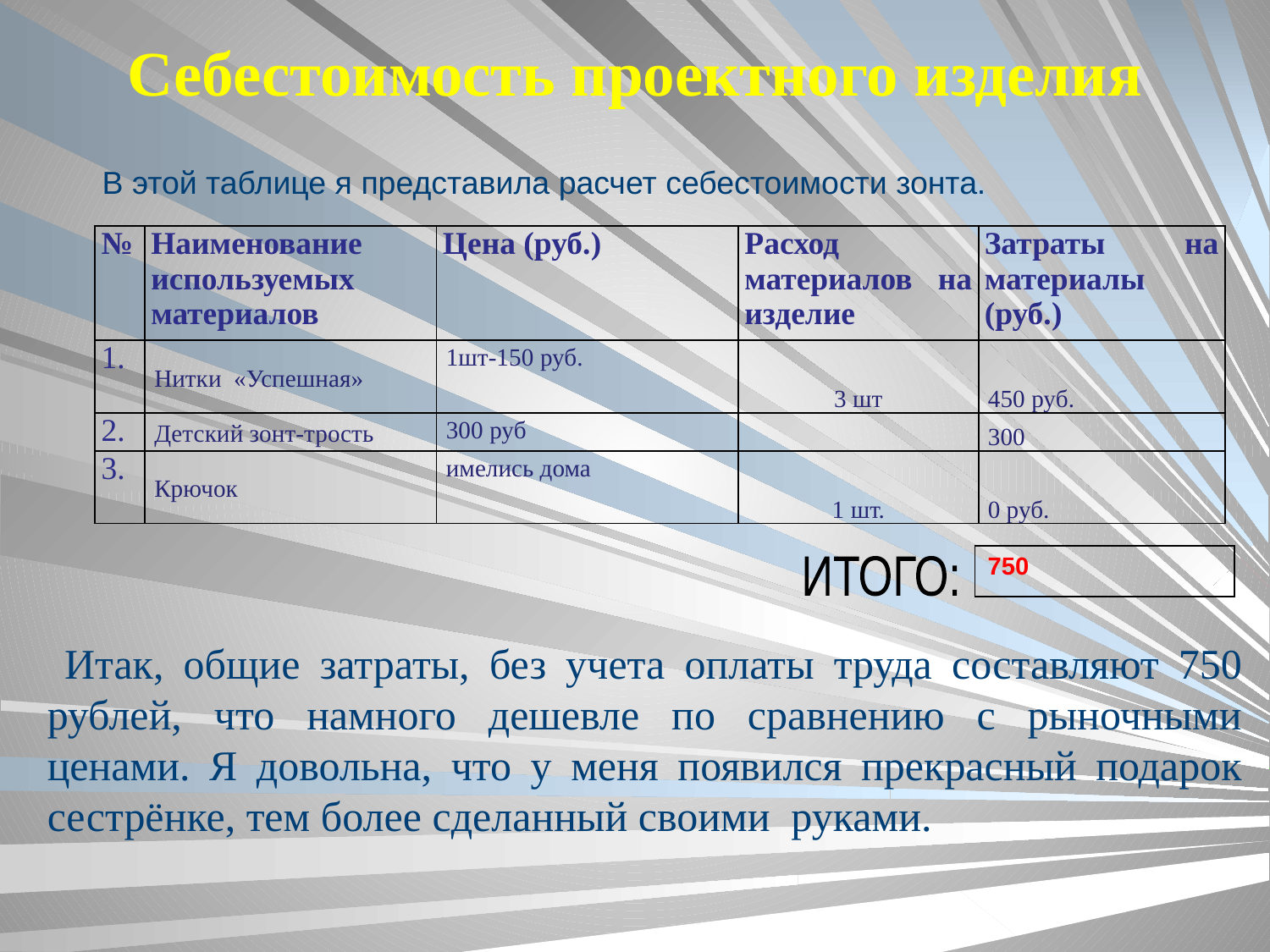

Себестоимость проектного изделия

     В этой таблице я представила расчет себестоимости зонта.
| № | Наименование используемых материалов | Цена (руб.) | Расход материалов на изделие | Затраты на материалы (руб.) |
| --- | --- | --- | --- | --- |
| 1. | Нитки «Успешная» | 1шт-150 руб. | 3 шт | 450 руб. |
| 2. | Детский зонт-трость | 300 руб |  | 300 |
| 3. | Крючок | имелись дома | 1 шт. | 0 руб. |
| 750 |
| --- |
ИТОГО:
 Итак, общие затраты, без учета оплаты труда составляют 750 рублей, что намного дешевле по сравнению с рыночными ценами. Я довольна, что у меня появился прекрасный подарок сестрёнке, тем более сделанный своими  руками.